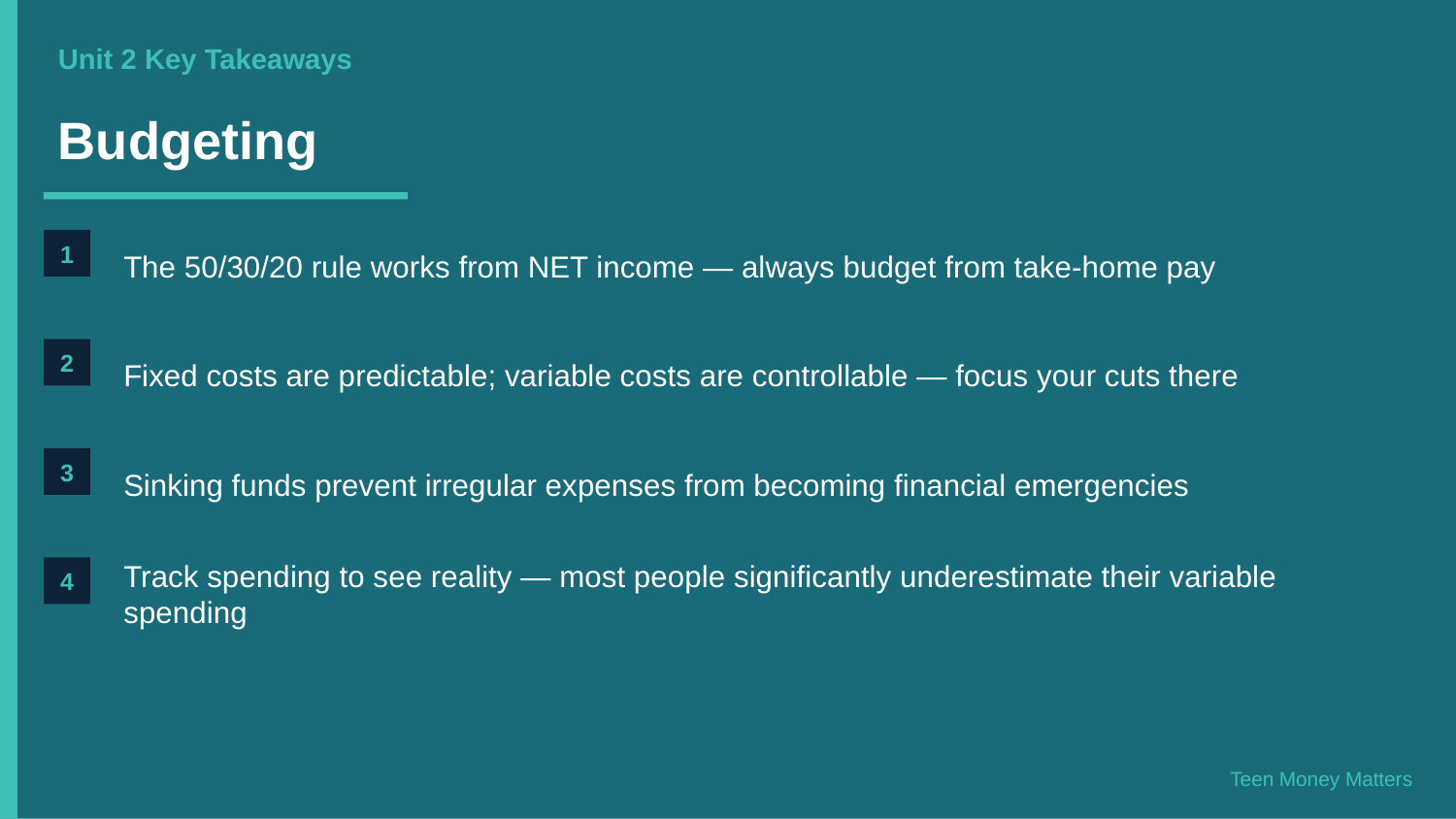

Unit 2 Key Takeaways
Budgeting

The 50/30/20 rule works from NET income — always budget from take-home pay

1
Fixed costs are predictable; variable costs are controllable — focus your cuts there

2
Sinking funds prevent irregular expenses from becoming financial emergencies

3
Track spending to see reality — most people significantly underestimate their variable spending

4
Teen Money Matters